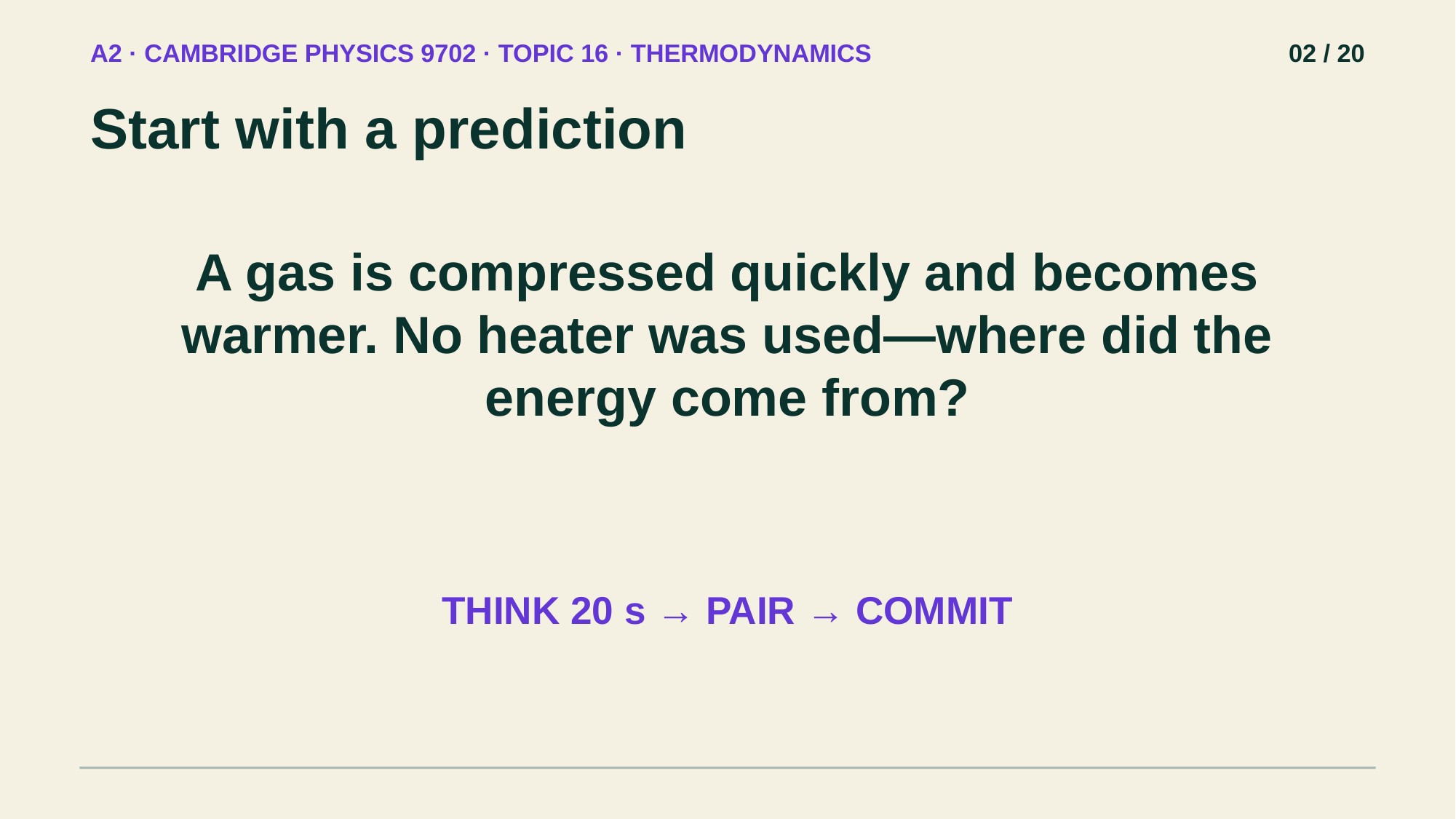

A2 · CAMBRIDGE PHYSICS 9702 · TOPIC 16 · THERMODYNAMICS
02 / 20
Start with a prediction
A gas is compressed quickly and becomes warmer. No heater was used—where did the energy come from?
THINK 20 s → PAIR → COMMIT